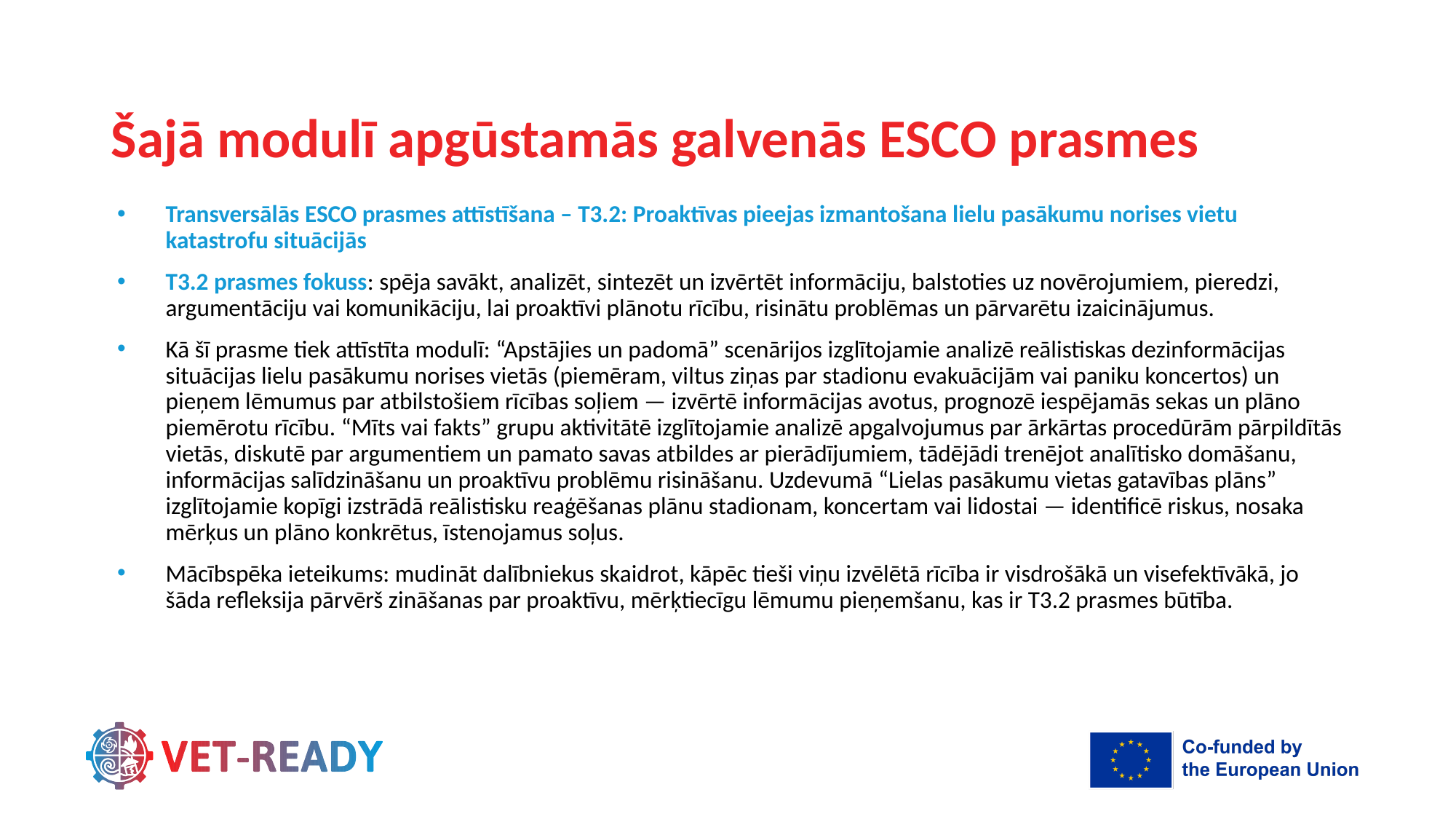

# Šajā modulī apgūstamās galvenās ESCO prasmes
Transversālās ESCO prasmes attīstīšana – T3.2: Proaktīvas pieejas izmantošana lielu pasākumu norises vietu katastrofu situācijās
T3.2 prasmes fokuss: spēja savākt, analizēt, sintezēt un izvērtēt informāciju, balstoties uz novērojumiem, pieredzi, argumentāciju vai komunikāciju, lai proaktīvi plānotu rīcību, risinātu problēmas un pārvarētu izaicinājumus.
Kā šī prasme tiek attīstīta modulī: “Apstājies un padomā” scenārijos izglītojamie analizē reālistiskas dezinformācijas situācijas lielu pasākumu norises vietās (piemēram, viltus ziņas par stadionu evakuācijām vai paniku koncertos) un pieņem lēmumus par atbilstošiem rīcības soļiem — izvērtē informācijas avotus, prognozē iespējamās sekas un plāno piemērotu rīcību. “Mīts vai fakts” grupu aktivitātē izglītojamie analizē apgalvojumus par ārkārtas procedūrām pārpildītās vietās, diskutē par argumentiem un pamato savas atbildes ar pierādījumiem, tādējādi trenējot analītisko domāšanu, informācijas salīdzināšanu un proaktīvu problēmu risināšanu. Uzdevumā “Lielas pasākumu vietas gatavības plāns” izglītojamie kopīgi izstrādā reālistisku reaģēšanas plānu stadionam, koncertam vai lidostai — identificē riskus, nosaka mērķus un plāno konkrētus, īstenojamus soļus.
Mācībspēka ieteikums: mudināt dalībniekus skaidrot, kāpēc tieši viņu izvēlētā rīcība ir visdrošākā un visefektīvākā, jo šāda refleksija pārvērš zināšanas par proaktīvu, mērķtiecīgu lēmumu pieņemšanu, kas ir T3.2 prasmes būtība.